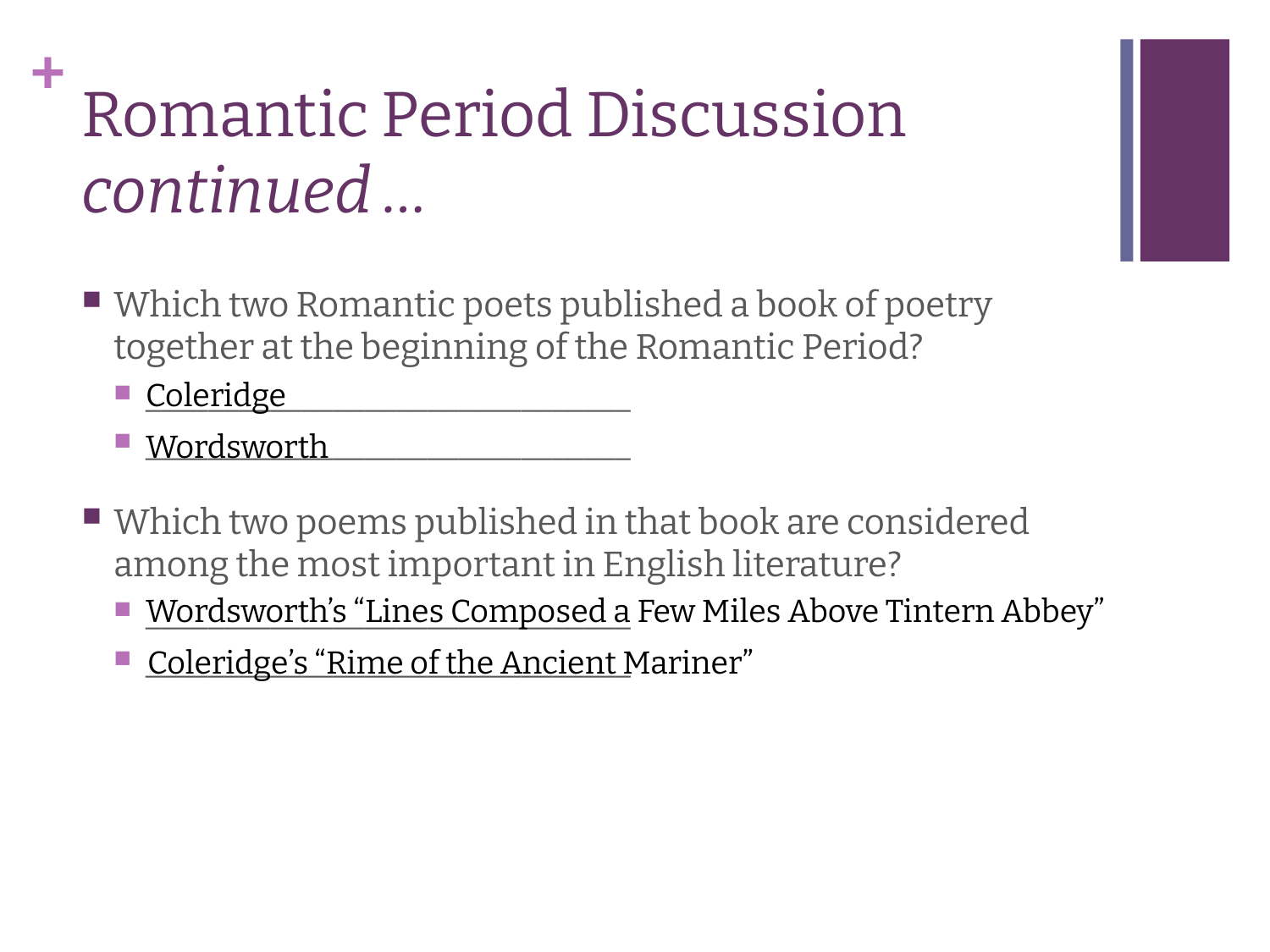

# Romantic Period Discussion continued …
Which two Romantic poets published a book of poetry together at the beginning of the Romantic Period?
_______________________________
_______________________________
Which two poems published in that book are considered among the most important in English literature?
_______________________________
_______________________________
Coleridge
Wordsworth
Wordsworth’s “Lines Composed a Few Miles Above Tintern Abbey”
Coleridge’s “Rime of the Ancient Mariner”